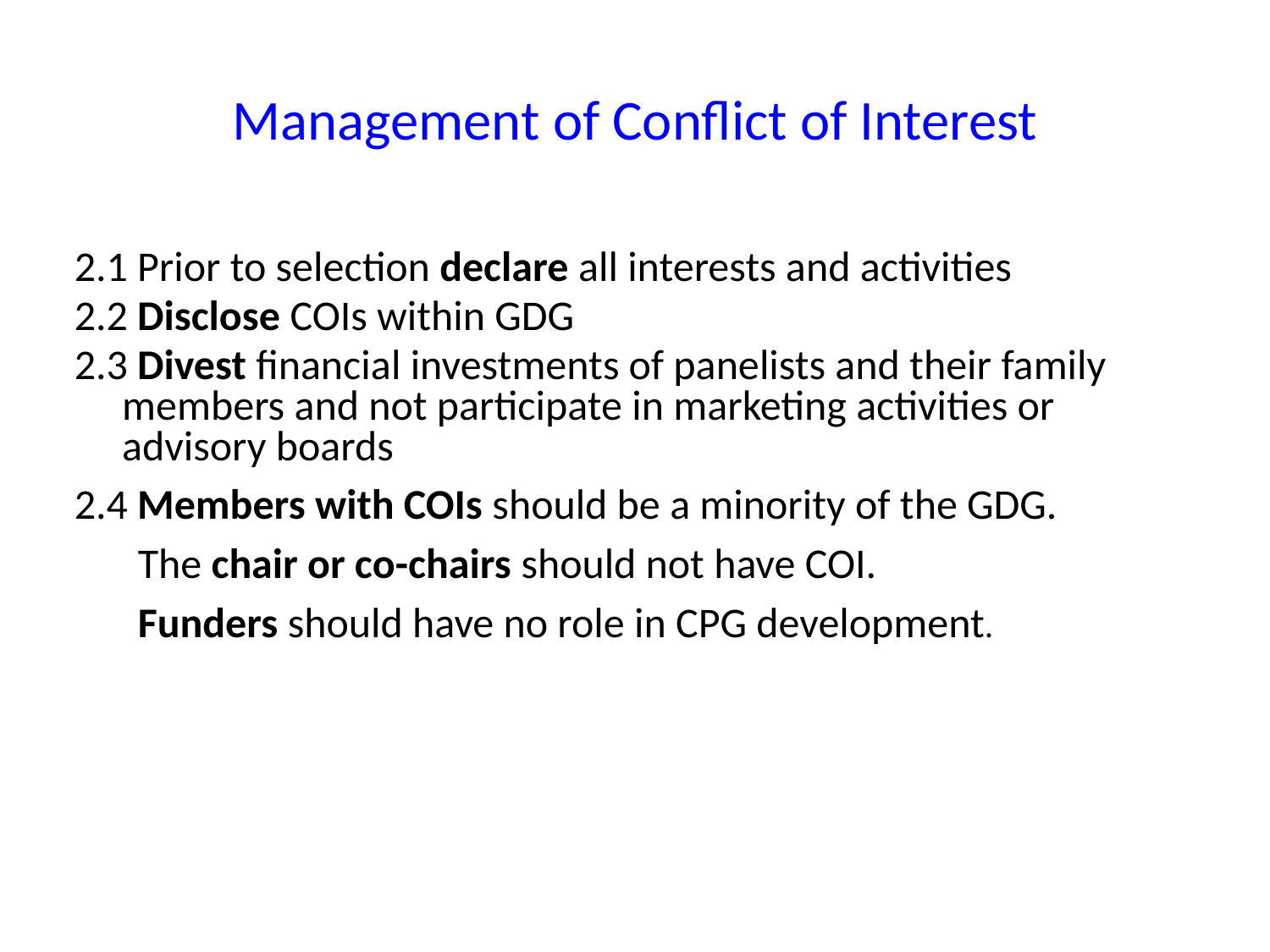

# Management of Conflict of Interest

2.1 Prior to selection declare all interests and activities
2.2 Disclose COIs within GDG
2.3 Divest financial investments of panelists and their family members and not participate in marketing activities or advisory boards
2.4 Members with COIs should be a minority of the GDG.
The chair or co-chairs should not have COI.
Funders should have no role in CPG development.